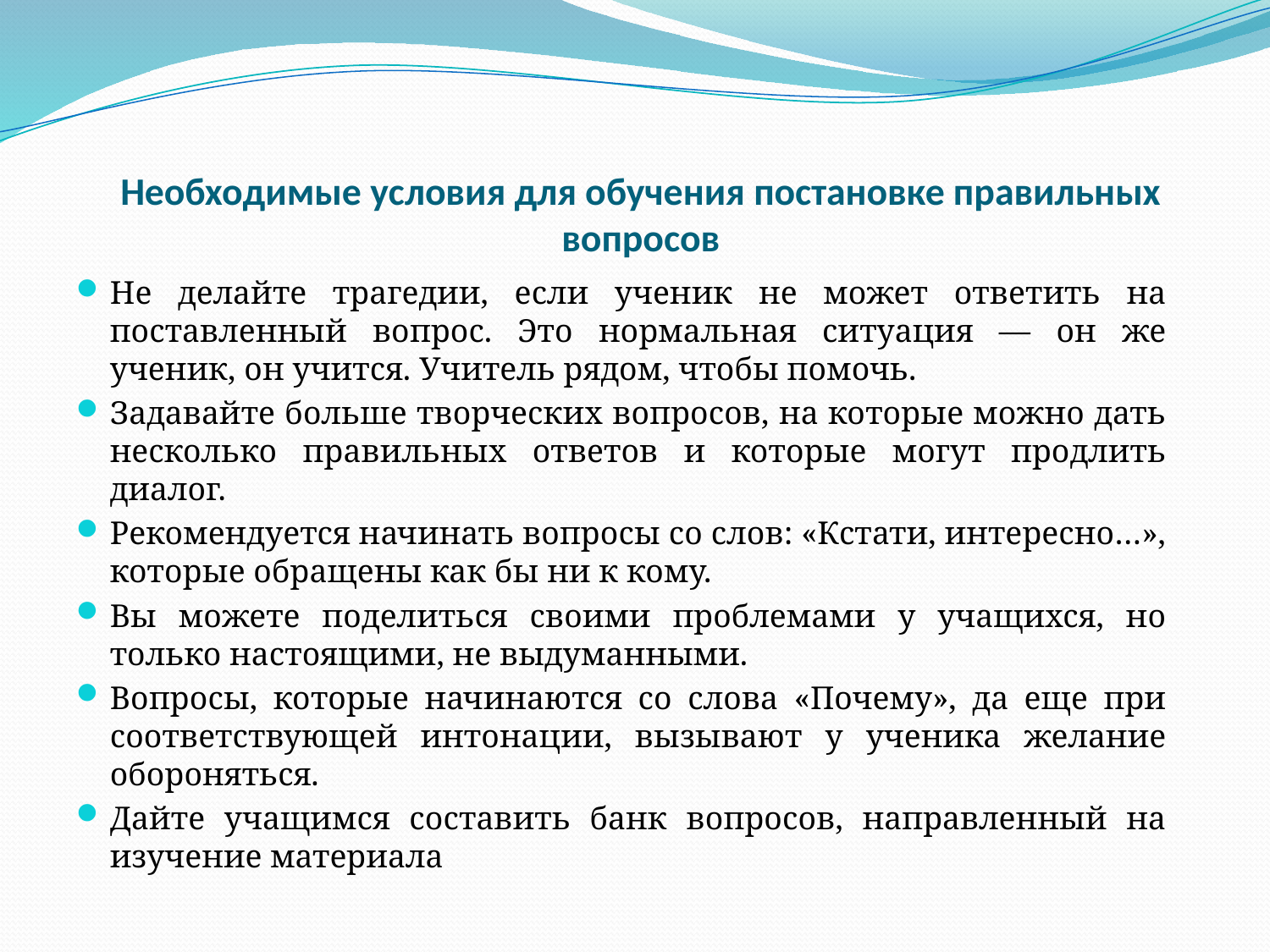

# Необходимые условия для обучения постановке правильных вопросов
Не делайте трагедии, если ученик не может ответить на поставленный вопрос. Это нормальная ситуация — он же ученик, он учится. Учитель рядом, чтобы помочь.
Задавайте больше творческих вопросов, на которые можно дать несколько правильных ответов и которые могут продлить диалог.
Рекомендуется начинать вопросы со слов: «Кстати, интересно…», которые обращены как бы ни к кому.
Вы можете поделиться своими проблемами у учащихся, но только настоящими, не выдуманными.
Вопросы, которые начинаются со слова «Почему», да еще при соответствующей интонации, вызывают у ученика желание обороняться.
Дайте учащимся составить банк вопросов, направленный на изучение материала